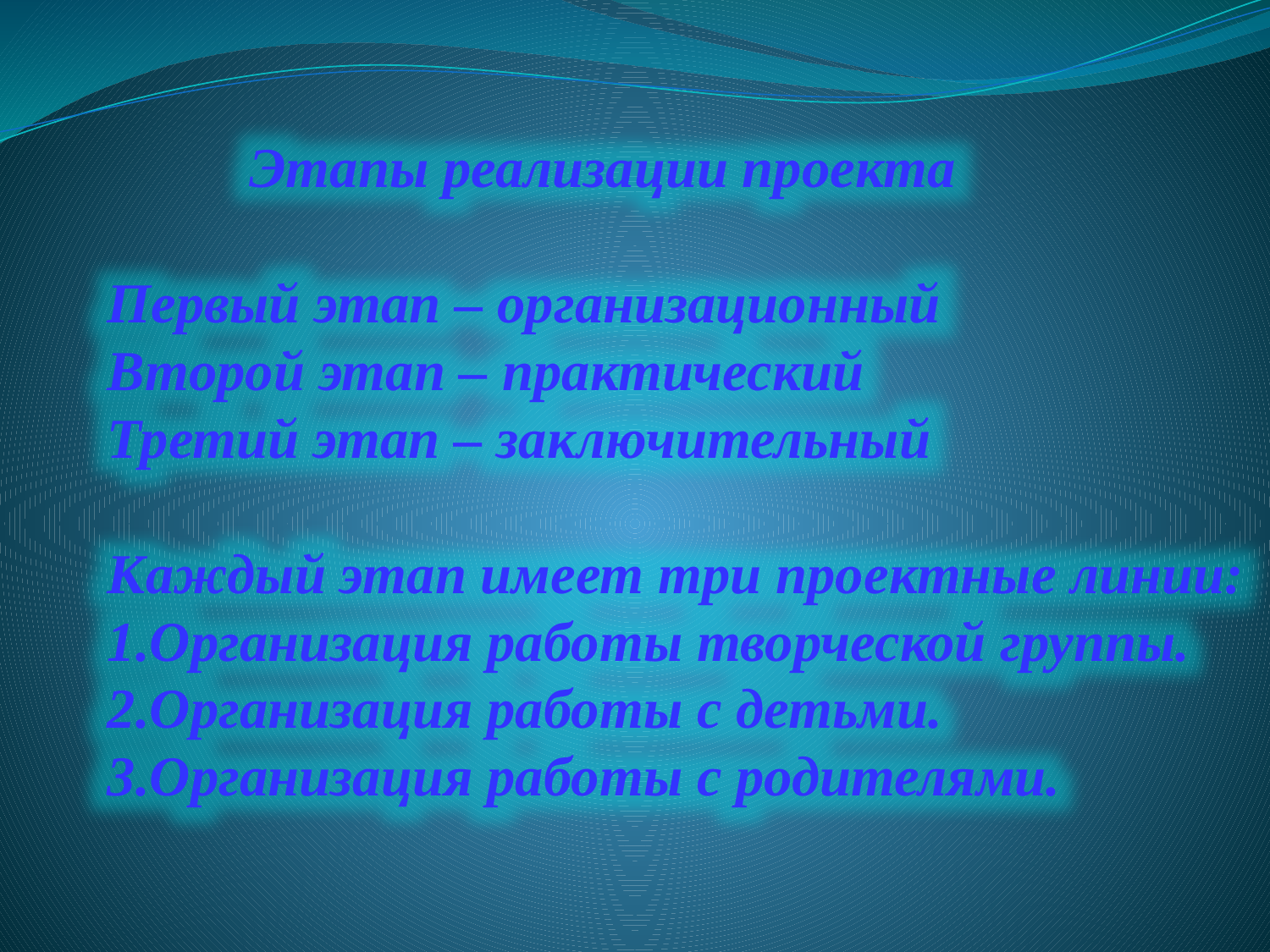

Этапы реализации проекта

Первый этап – организационный
Второй этап – практический
Третий этап – заключительный

Каждый этап имеет три проектные линии:
1.Организация работы творческой группы.
2.Организация работы с детьми.
3.Организация работы с родителями.